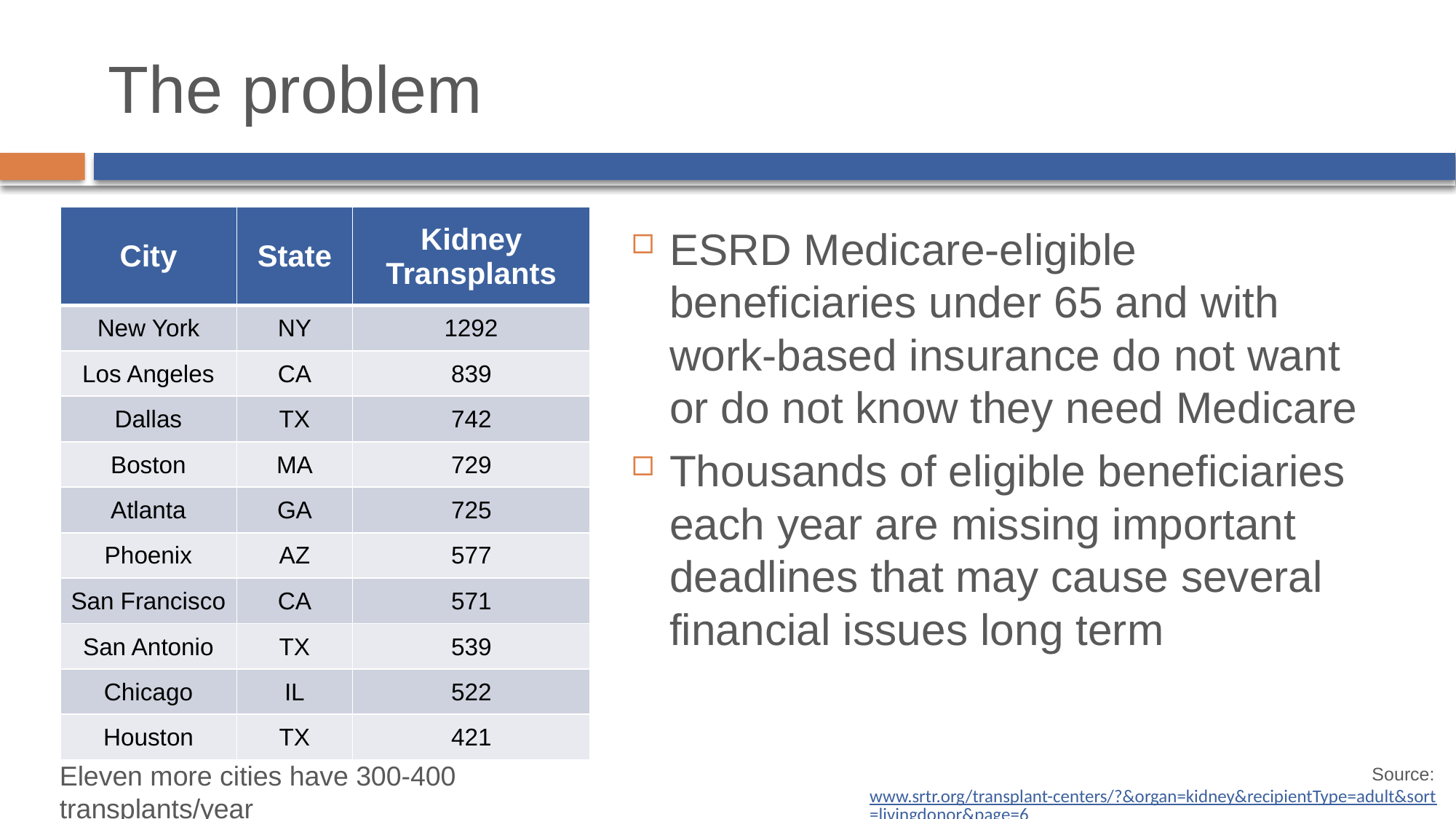

# The problem
| City | State | Kidney Transplants |
| --- | --- | --- |
| New York | NY | 1292 |
| Los Angeles | CA | 839 |
| Dallas | TX | 742 |
| Boston | MA | 729 |
| Atlanta | GA | 725 |
| Phoenix | AZ | 577 |
| San Francisco | CA | 571 |
| San Antonio | TX | 539 |
| Chicago | IL | 522 |
| Houston | TX | 421 |
ESRD Medicare-eligible beneficiaries under 65 and with work-based insurance do not want or do not know they need Medicare
Thousands of eligible beneficiaries each year are missing important deadlines that may cause several financial issues long term
Eleven more cities have 300-400 transplants/year
Source: www.srtr.org/transplant-centers/?&organ=kidney&recipientType=adult&sort=livingdonor&page=6